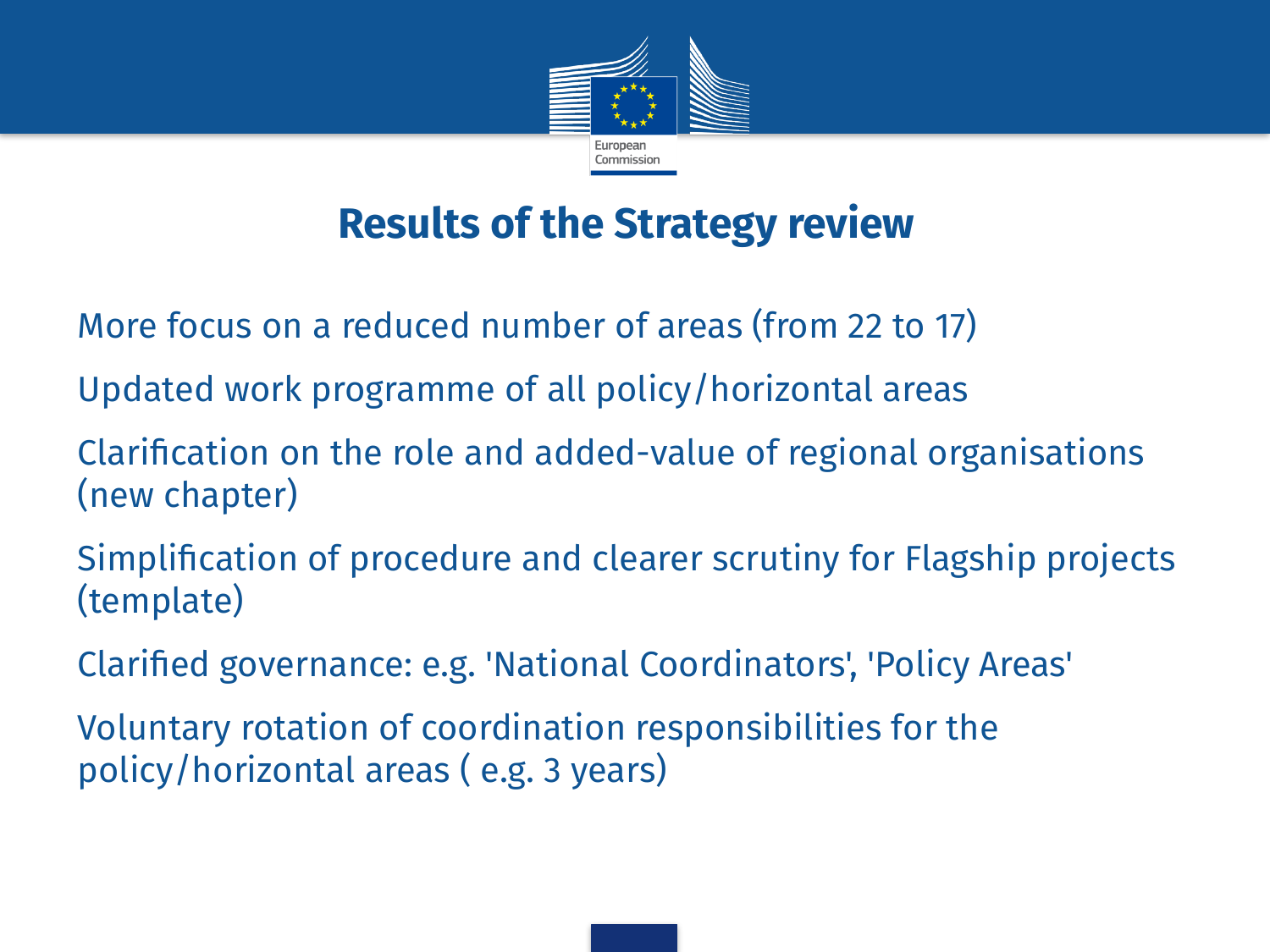

# Results of the Strategy review
More focus on a reduced number of areas (from 22 to 17)
Updated work programme of all policy/horizontal areas
Clarification on the role and added-value of regional organisations (new chapter)
Simplification of procedure and clearer scrutiny for Flagship projects (template)
Clarified governance: e.g. 'National Coordinators', 'Policy Areas'
Voluntary rotation of coordination responsibilities for the policy/horizontal areas ( e.g. 3 years)